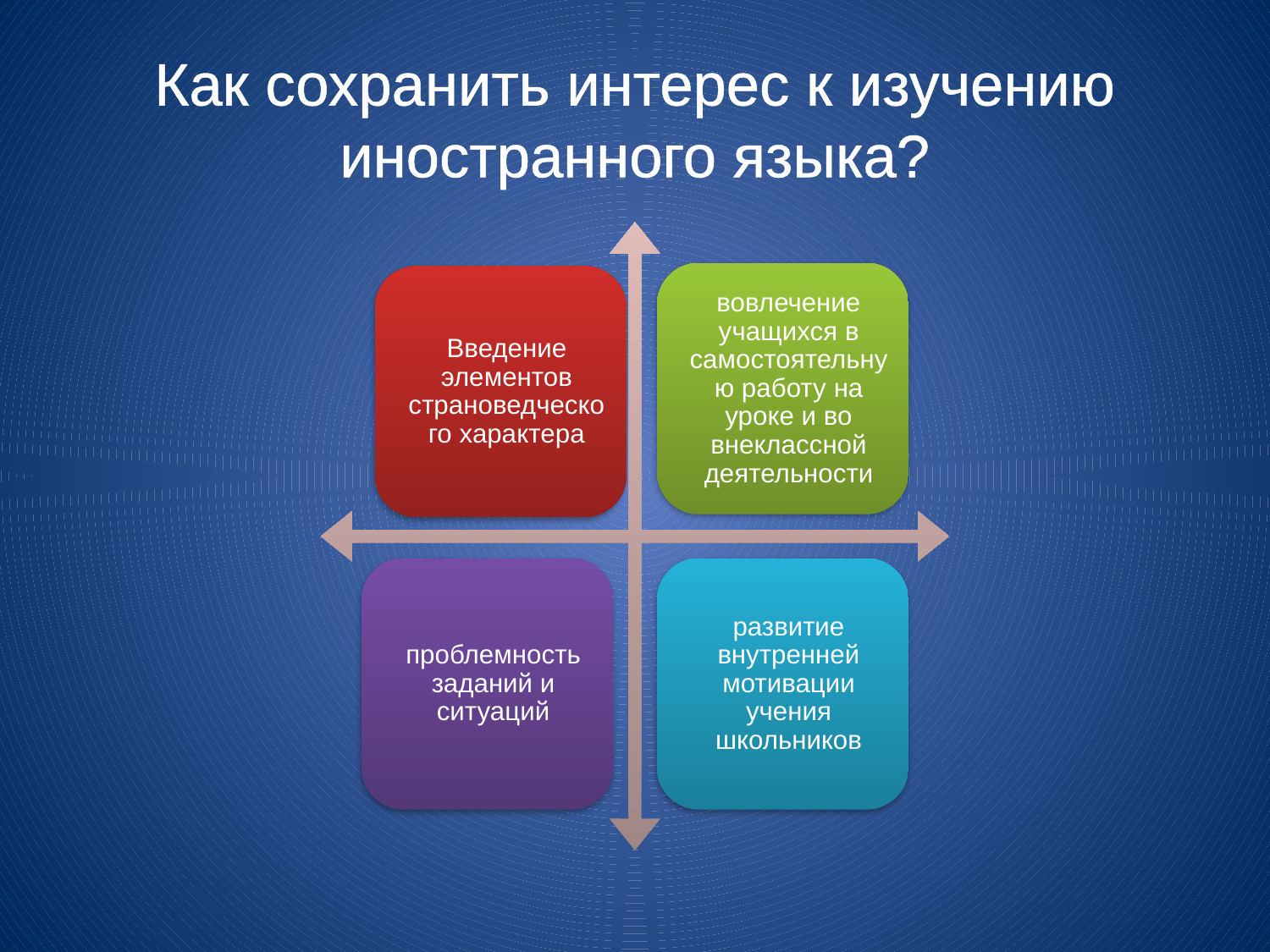

# Как сохранить интерес к изучению иностранного языка?
Введение элементов страноведческого характера
вовлечение учащихся в самостоятельную работу на уроке и во внеклассной деятельности
проблемность заданий и ситуаций
развитие внутренней мотивации учения школьников